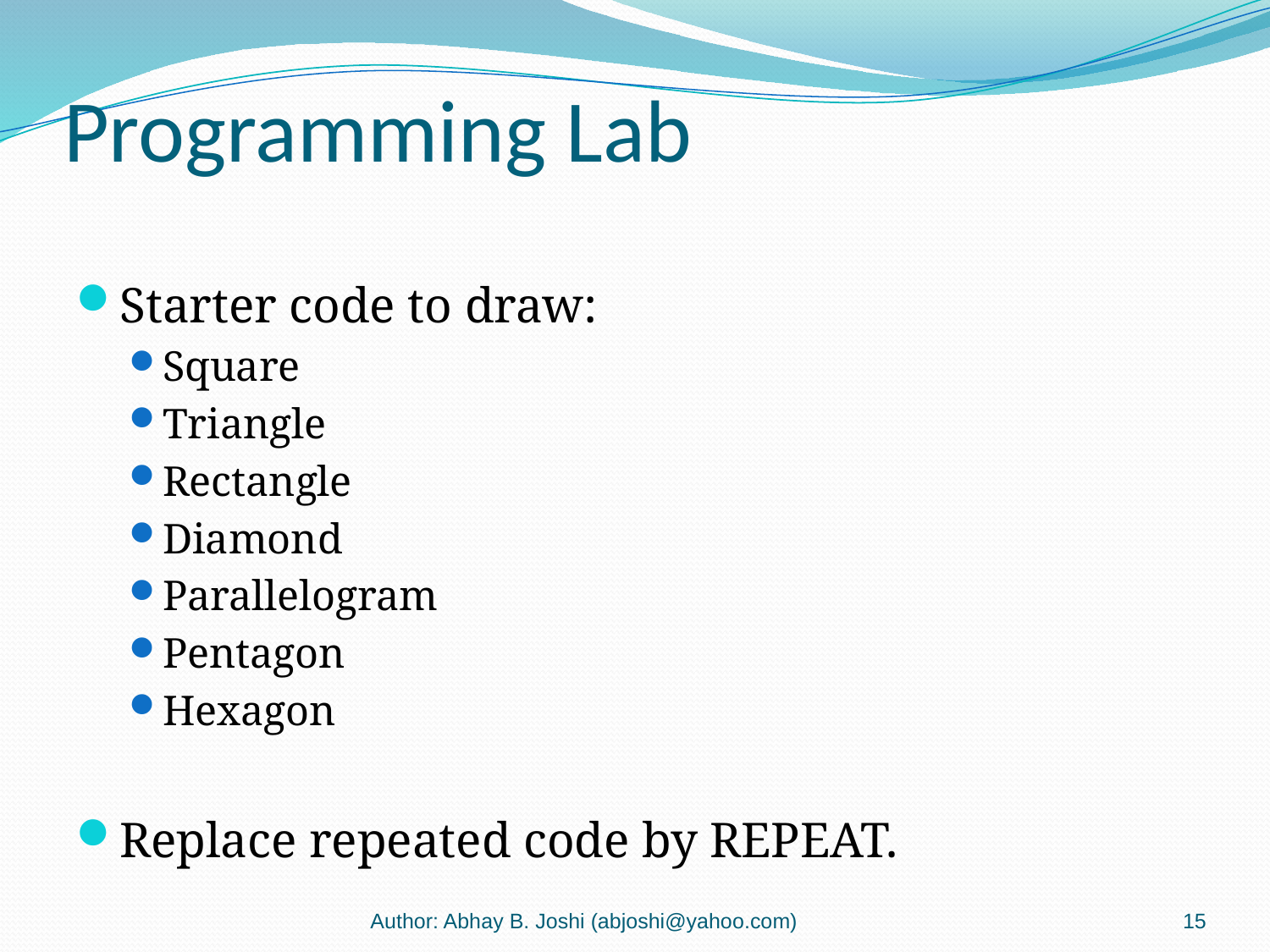

# Programming Lab
Starter code to draw:
Square
Triangle
Rectangle
Diamond
Parallelogram
Pentagon
Hexagon

Replace repeated code by REPEAT.
Author: Abhay B. Joshi (abjoshi@yahoo.com)
15